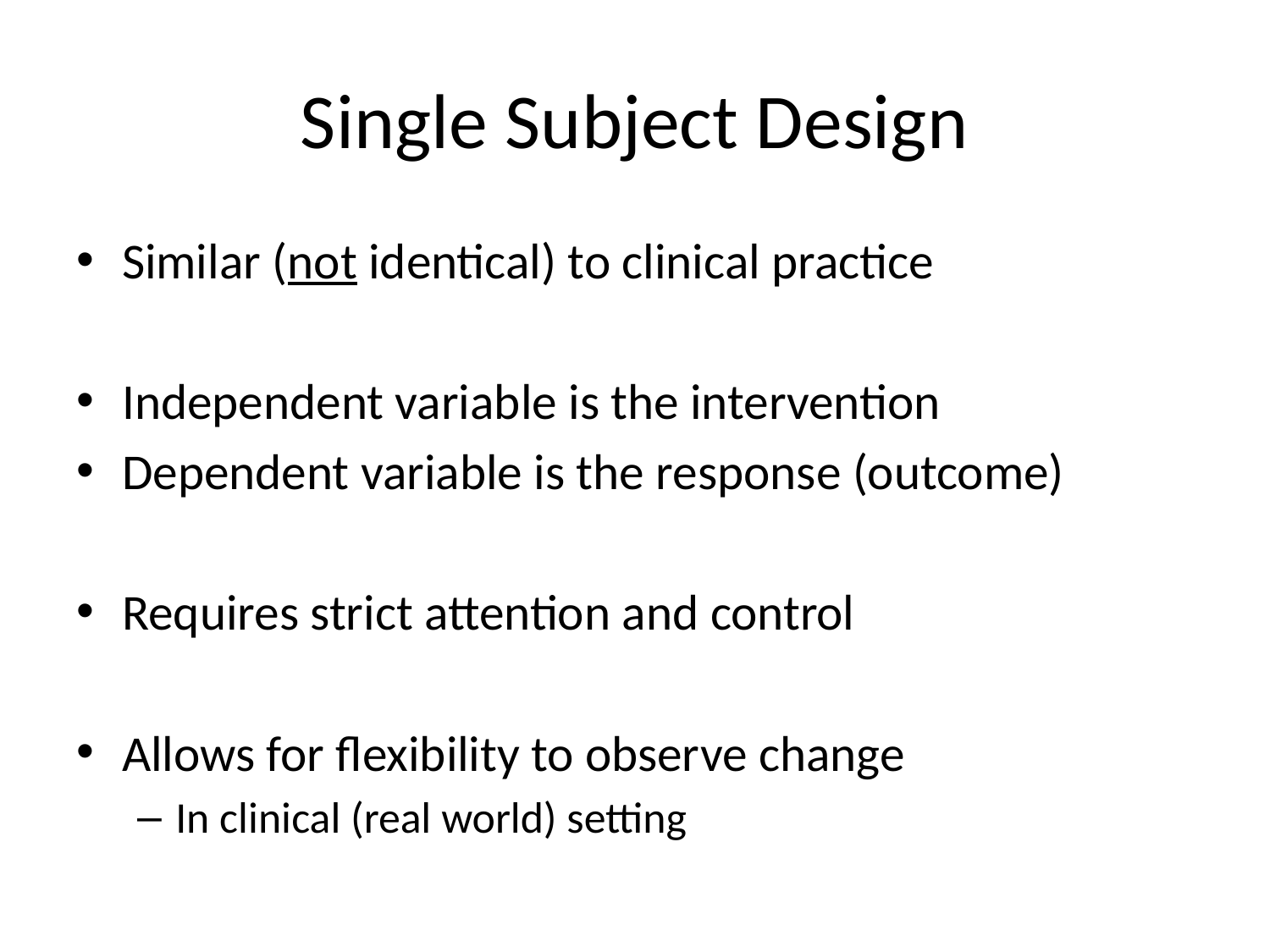

# Single Subject Design
Similar (not identical) to clinical practice

Independent variable is the intervention
Dependent variable is the response (outcome)

Requires strict attention and control

Allows for flexibility to observe change
In clinical (real world) setting